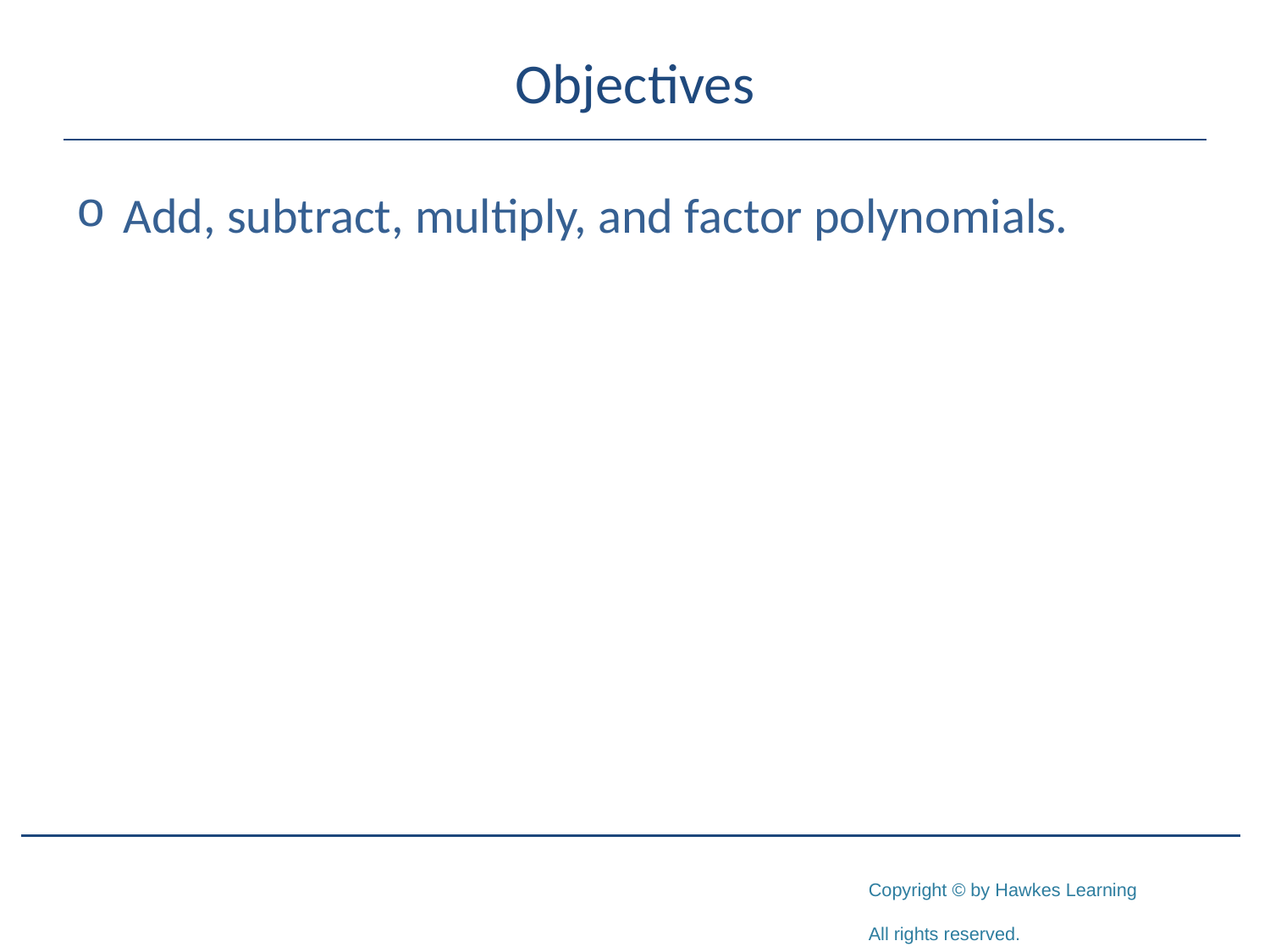

# Objectives
Add, subtract, multiply, and factor polynomials.